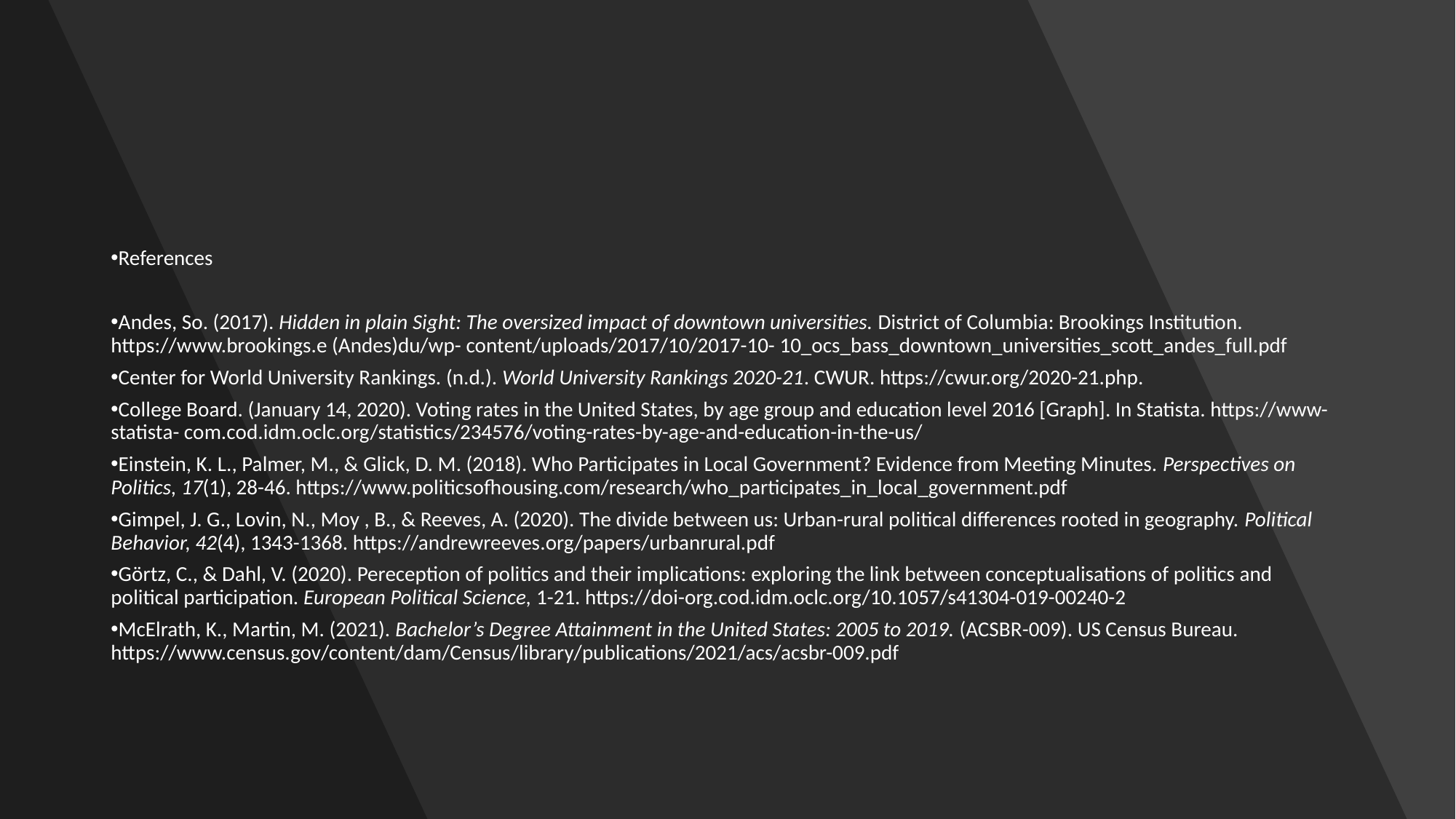

References

Andes, So. (2017). Hidden in plain Sight: The oversized impact of downtown universities. District of Columbia: Brookings Institution. https://www.brookings.e (Andes)du/wp- content/uploads/2017/10/2017-10- 10_ocs_bass_downtown_universities_scott_andes_full.pdf
Center for World University Rankings. (n.d.). World University Rankings 2020-21. CWUR. https://cwur.org/2020-21.php.
College Board. (January 14, 2020). Voting rates in the United States, by age group and education level 2016 [Graph]. In Statista. https://www-statista- com.cod.idm.oclc.org/statistics/234576/voting-rates-by-age-and-education-in-the-us/
Einstein, K. L., Palmer, M., & Glick, D. M. (2018). Who Participates in Local Government? Evidence from Meeting Minutes. Perspectives on Politics, 17(1), 28-46. https://www.politicsofhousing.com/research/who_participates_in_local_government.pdf
Gimpel, J. G., Lovin, N., Moy , B., & Reeves, A. (2020). The divide between us: Urban-rural political differences rooted in geography. Political Behavior, 42(4), 1343-1368. https://andrewreeves.org/papers/urbanrural.pdf
Görtz, C., & Dahl, V. (2020). Pereception of politics and their implications: exploring the link between conceptualisations of politics and political participation. European Political Science, 1-21. https://doi-org.cod.idm.oclc.org/10.1057/s41304-019-00240-2
McElrath, K., Martin, M. (2021). Bachelor’s Degree Attainment in the United States: 2005 to 2019. (ACSBR-009). US Census Bureau. https://www.census.gov/content/dam/Census/library/publications/2021/acs/acsbr-009.pdf